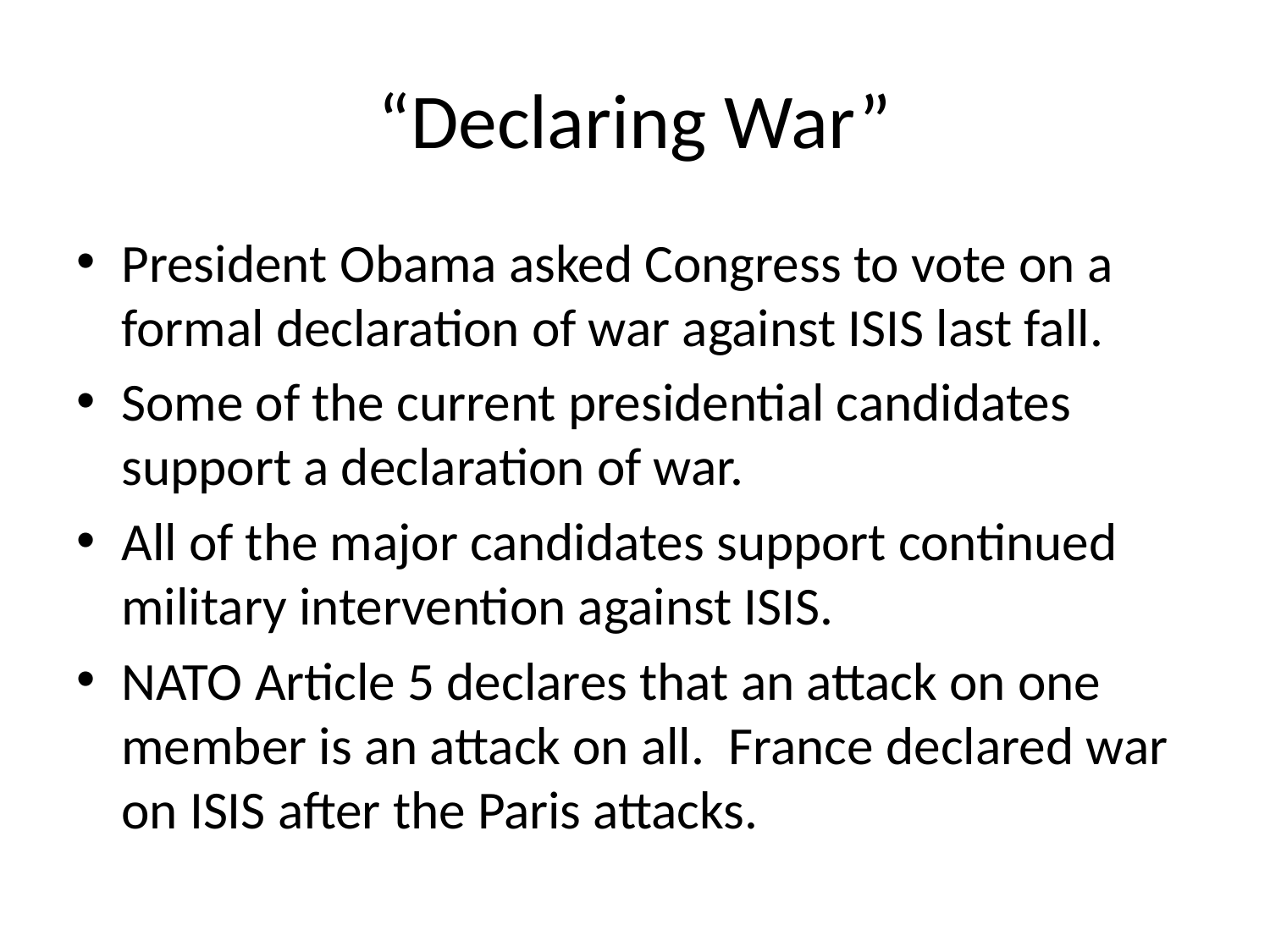

# “Declaring War”
President Obama asked Congress to vote on a formal declaration of war against ISIS last fall.
Some of the current presidential candidates support a declaration of war.
All of the major candidates support continued military intervention against ISIS.
NATO Article 5 declares that an attack on one member is an attack on all.  France declared war on ISIS after the Paris attacks.